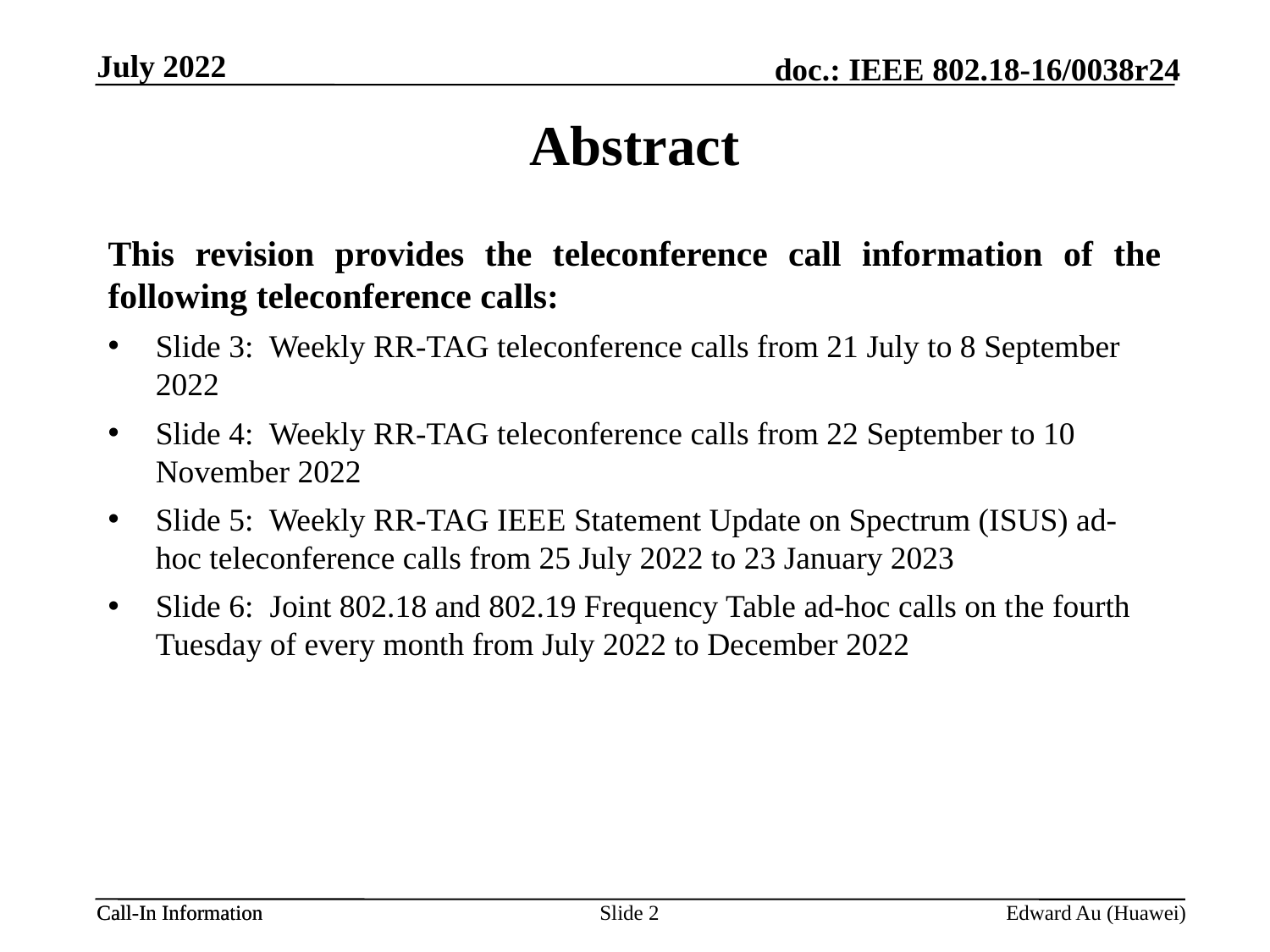

July 2022
# Abstract
This revision provides the teleconference call information of the following teleconference calls:
Slide 3:  Weekly RR-TAG teleconference calls from 21 July to 8 September 2022
Slide 4:  Weekly RR-TAG teleconference calls from 22 September to 10 November 2022
Slide 5:  Weekly RR-TAG IEEE Statement Update on Spectrum (ISUS) ad-hoc teleconference calls from 25 July 2022 to 23 January 2023
Slide 6:  Joint 802.18 and 802.19 Frequency Table ad-hoc calls on the fourth Tuesday of every month from July 2022 to December 2022
Slide 2
Edward Au (Huawei)